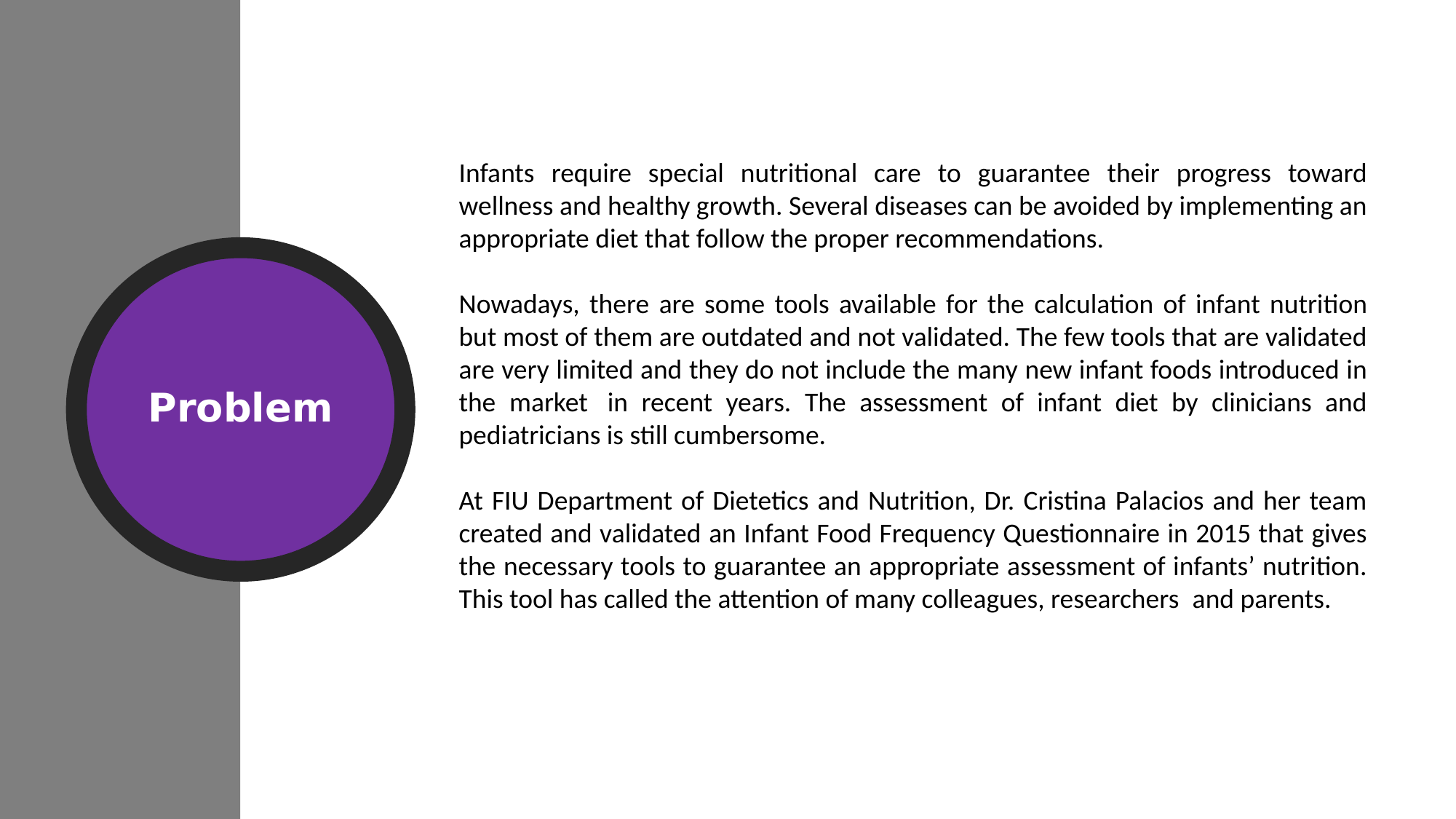

Infants require special nutritional care to guarantee their progress toward wellness and healthy growth. Several diseases can be avoided by implementing an appropriate diet that follow the proper recommendations.
Nowadays, there are some tools available for the calculation of infant nutrition but most of them are outdated and not validated. The few tools that are validated are very limited and they do not include the many new infant foods introduced in the market  in recent years. The assessment of infant diet by clinicians and pediatricians is still cumbersome.
At FIU Department of Dietetics and Nutrition, Dr. Cristina Palacios and her team created and validated an Infant Food Frequency Questionnaire in 2015 that gives the necessary tools to guarantee an appropriate assessment of infants’ nutrition. This tool has called the attention of many colleagues, researchers  and parents.

Problem